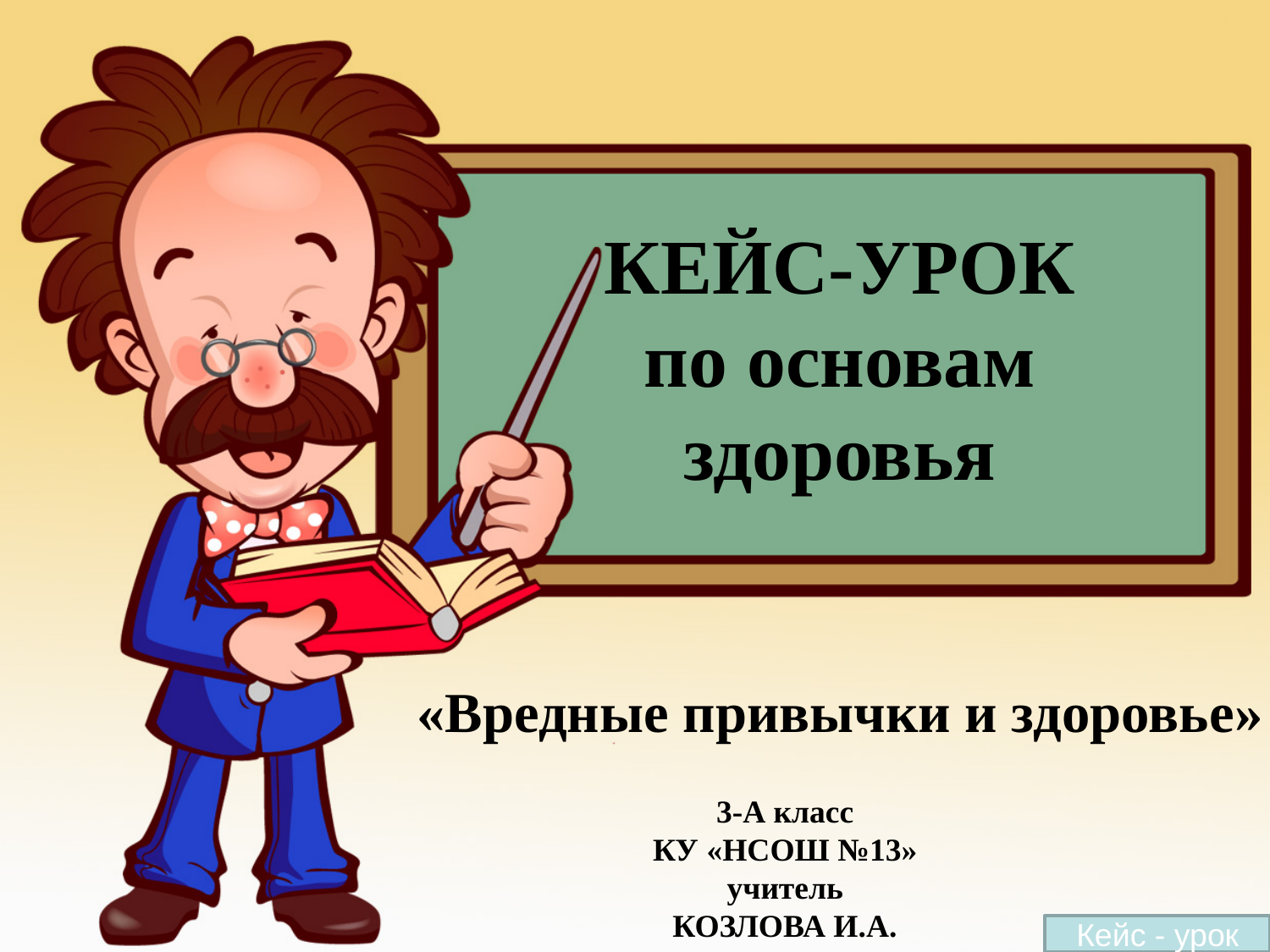

# КЕЙС-УРОК по основам здоровья
«Вредные привычки и здоровье»
3-А класс
КУ «НСОШ №13»
учитель
КОЗЛОВА И.А.
Кейс - урок